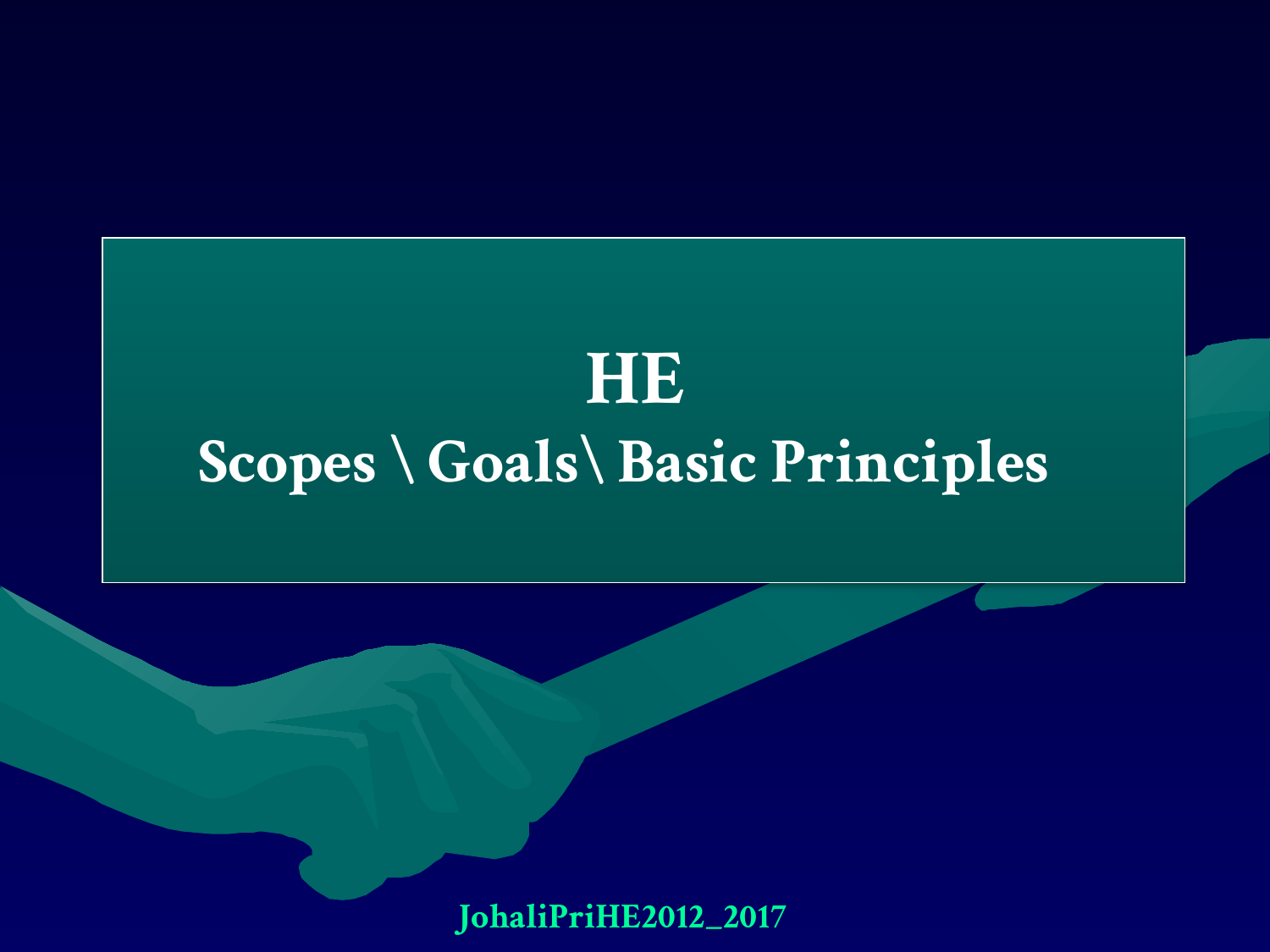

# HE Scopes \ Goals\ Basic Principles
JohaliPriHE2012_2017